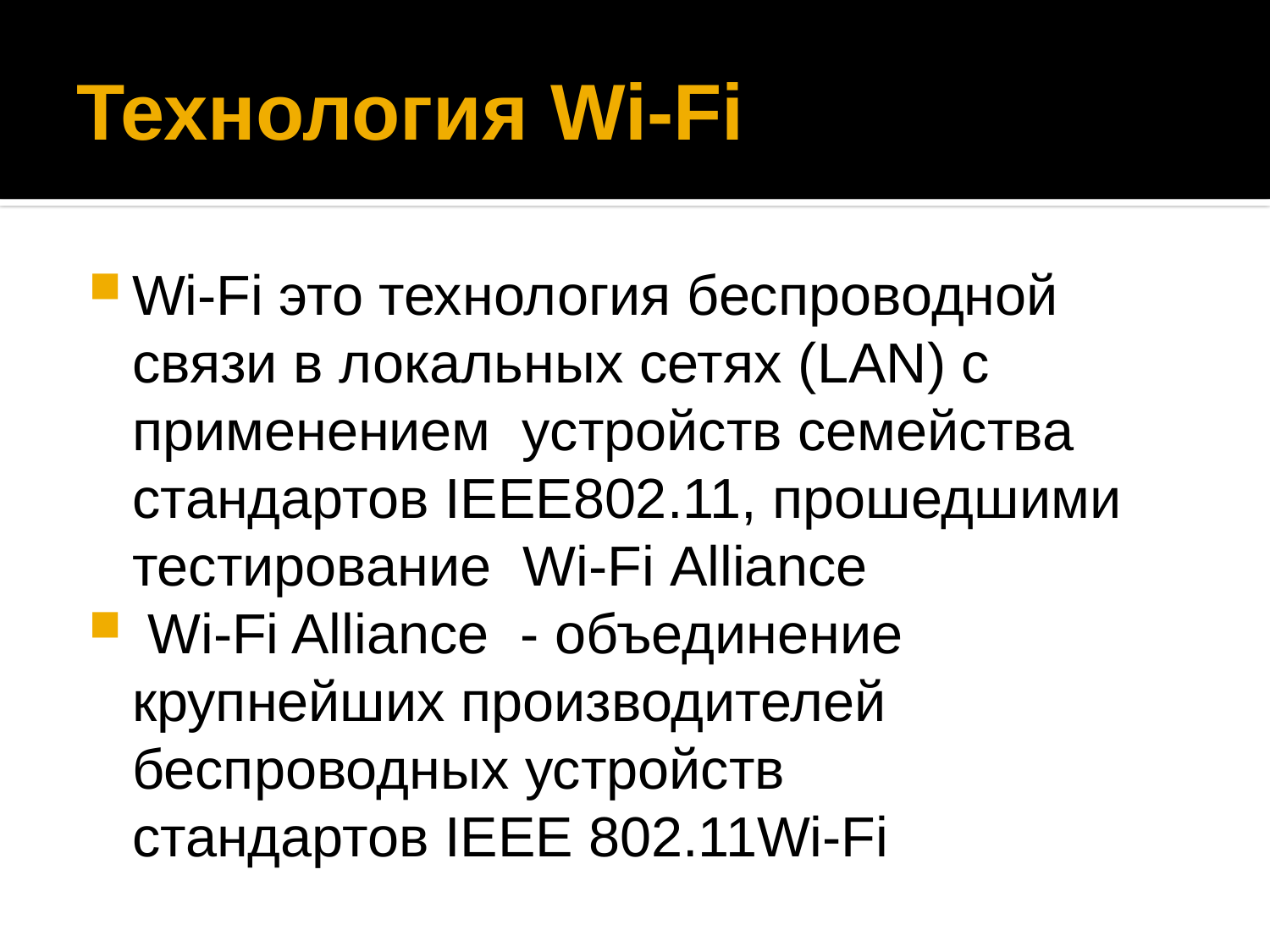

# Технология Wi-Fi
Wi-Fi это технология беспроводной связи в локальных сетях (LAN) с применением  устройств семейства стандартов IEEE802.11, прошедшими тестирование  Wi-Fi Alliance
 Wi-Fi Alliance  - объединение крупнейших производителей беспроводных устройств  стандартов IEEE 802.11Wi-Fi